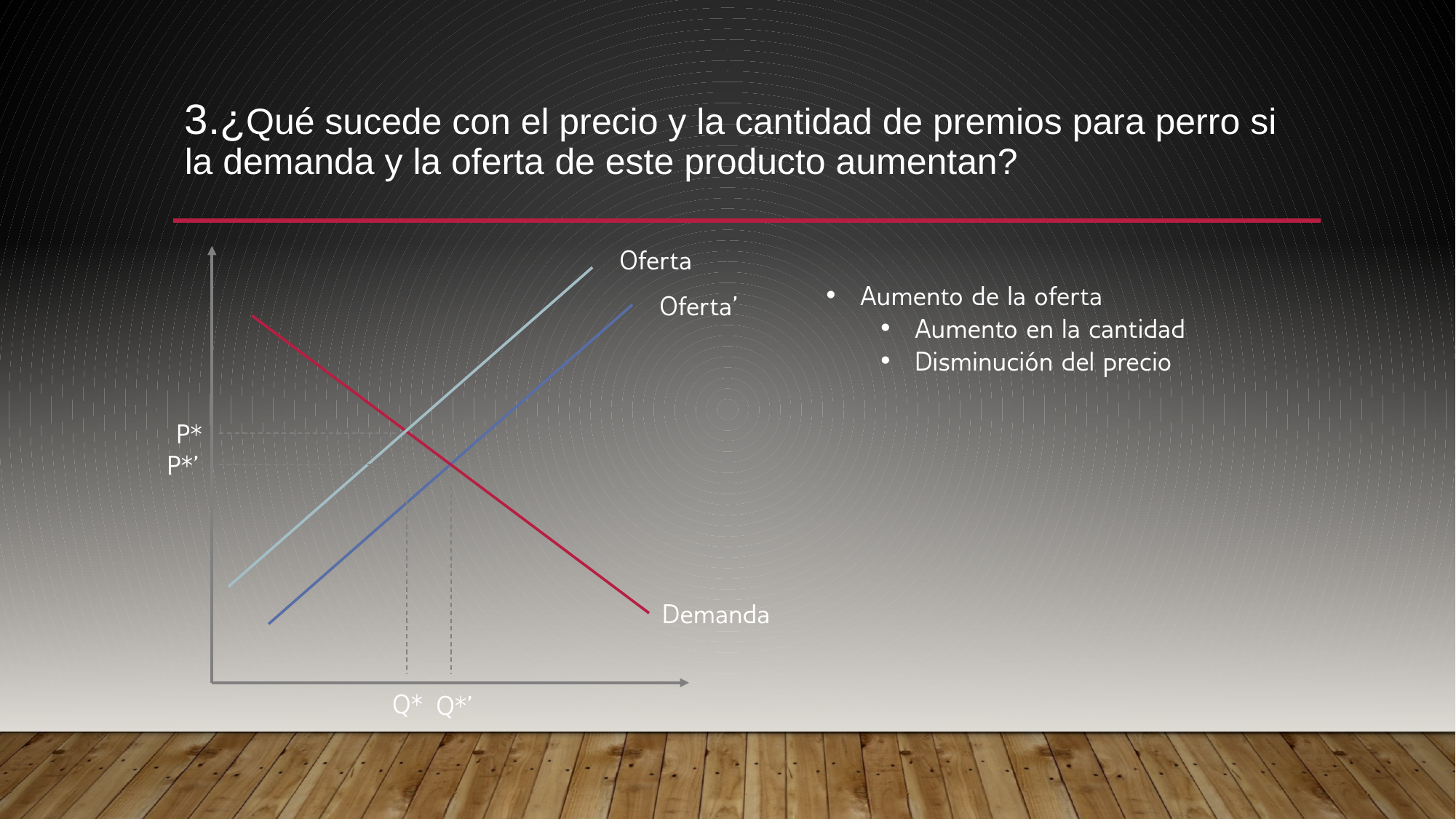

# 3.¿Qué sucede con el precio y la cantidad de premios para perro si la demanda y la oferta de este producto aumentan?
Oferta
Aumento de la oferta
Aumento en la cantidad
Disminución del precio
Oferta’
P*
P*’
Demanda
Q*
Q*’